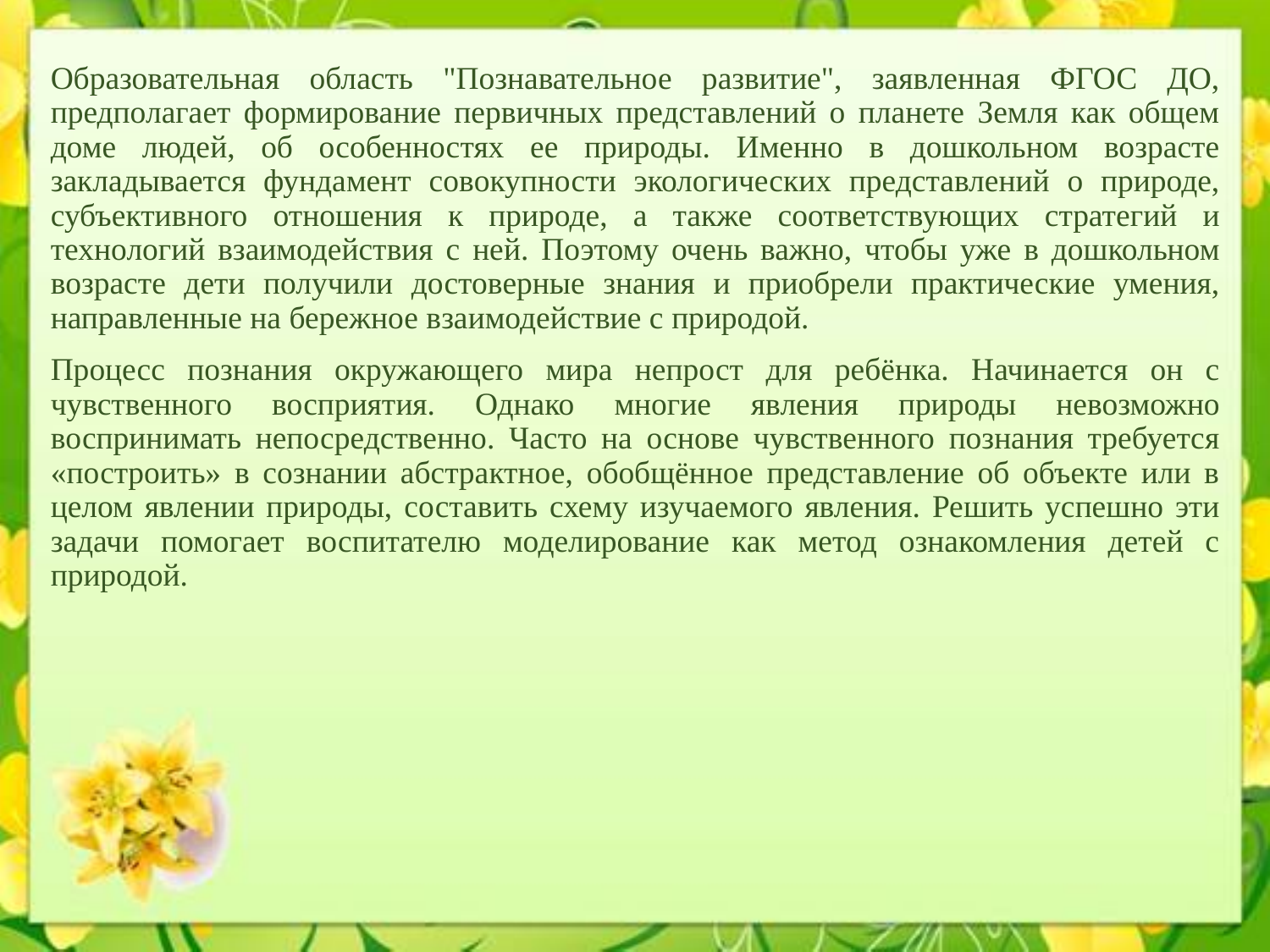

Образовательная область "Познавательное развитие", заявленная ФГОС ДО, предполагает формирование первичных представлений о планете Земля как общем доме людей, об особенностях ее природы. Именно в дошкольном возрасте закладывается фундамент совокупности экологических представлений о природе, субъективного отношения к природе, а также соответствующих стратегий и технологий взаимодействия с ней. Поэтому очень важно, чтобы уже в дошкольном возрасте дети получили достоверные знания и приобрели практические умения, направленные на бережное взаимодействие с природой.
Процесс познания окружающего мира непрост для ребёнка. Начинается он с чувственного восприятия. Однако многие явления природы невозможно воспринимать непосредственно. Часто на основе чувственного познания требуется «построить» в сознании абстрактное, обобщённое представление об объекте или в целом явлении природы, составить схему изучаемого явления. Решить успешно эти задачи помогает воспитателю моделирование как метод ознакомления детей с природой.